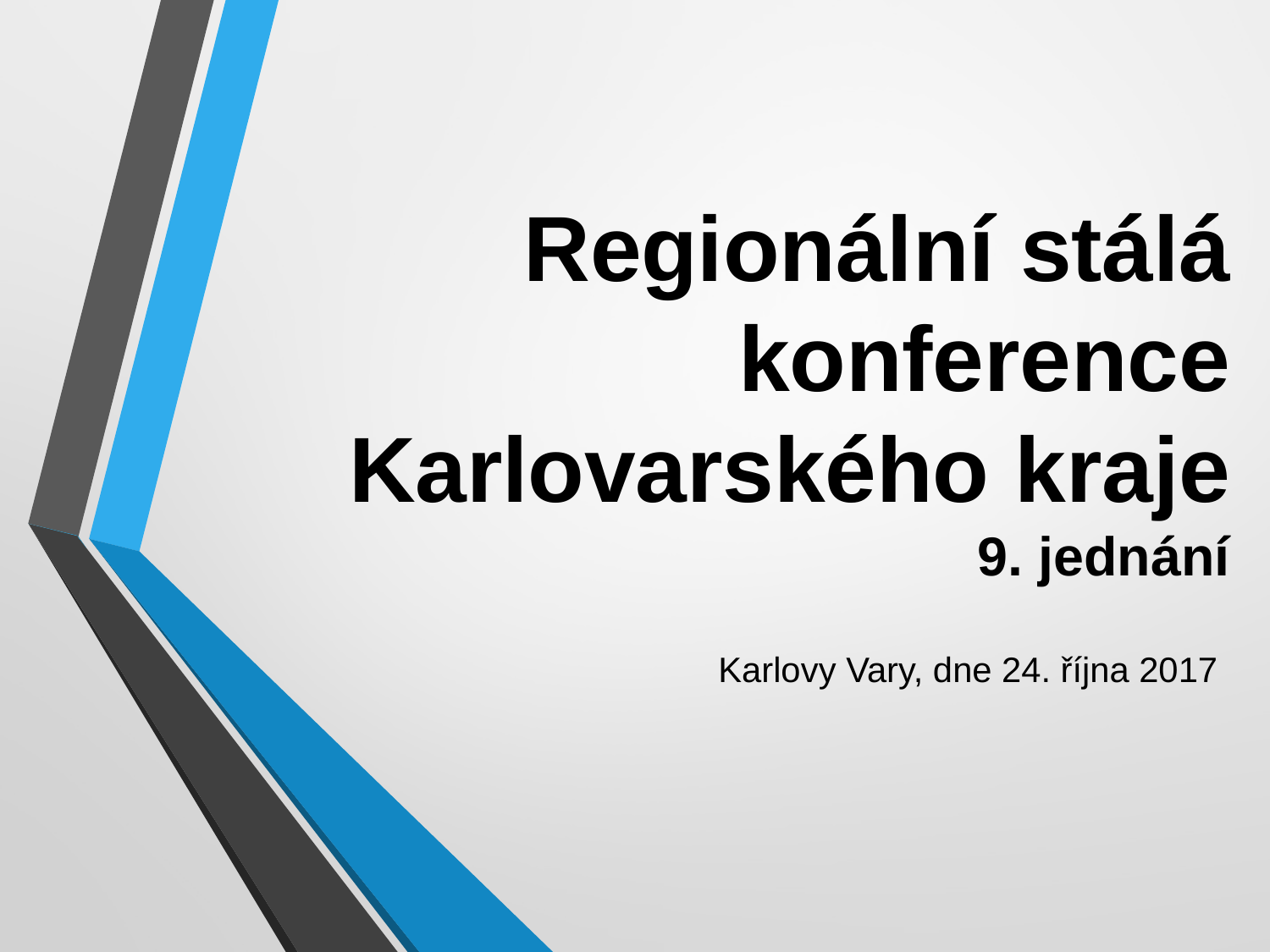

# Regionální stálá konference Karlovarského kraje 9. jednání

Karlovy Vary, dne 24. října 2017